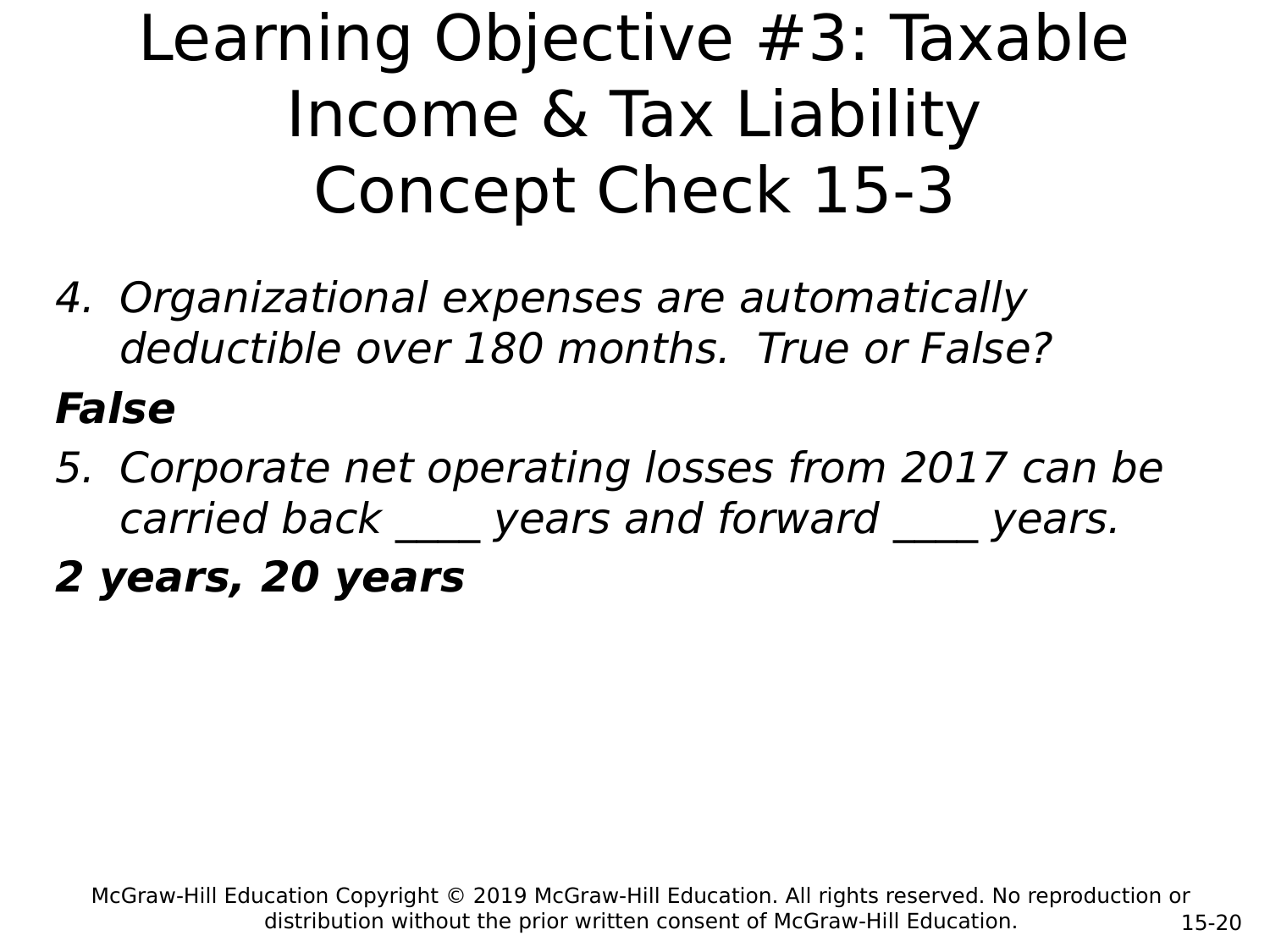

# Learning Objective #3: Taxable Income & Tax Liability Concept Check 15-3
Organizational expenses are automatically deductible over 180 months.  True or False?
False
Corporate net operating losses from 2017 can be carried back ____ years and forward ____ years.
2 years, 20 years
McGraw-Hill Education Copyright © 2019 McGraw-Hill Education. All rights reserved. No reproduction or distribution without the prior written consent of McGraw-Hill Education.
15-20